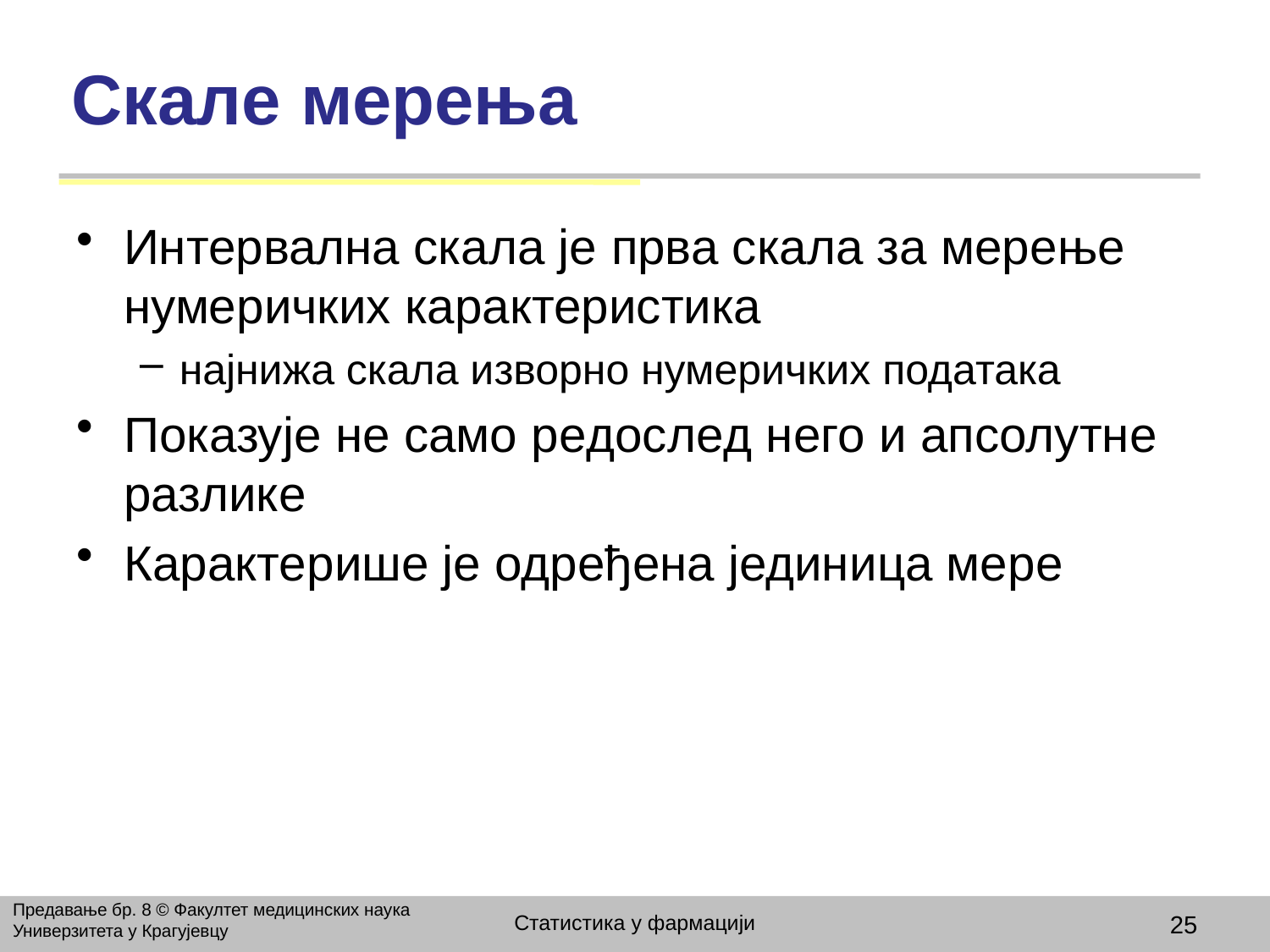

# Скале мерења
Интервална скала је прва скала за мерење нумеричких карактеристика
најнижа скала изворно нумеричких података
Показује не само редослед него и апсолутне разлике
Карактерише је одређена јединица мере

Предавање бр. 8 © Факултет медицинских наука Универзитета у Крагујевцу
Статистика у фармацији
25